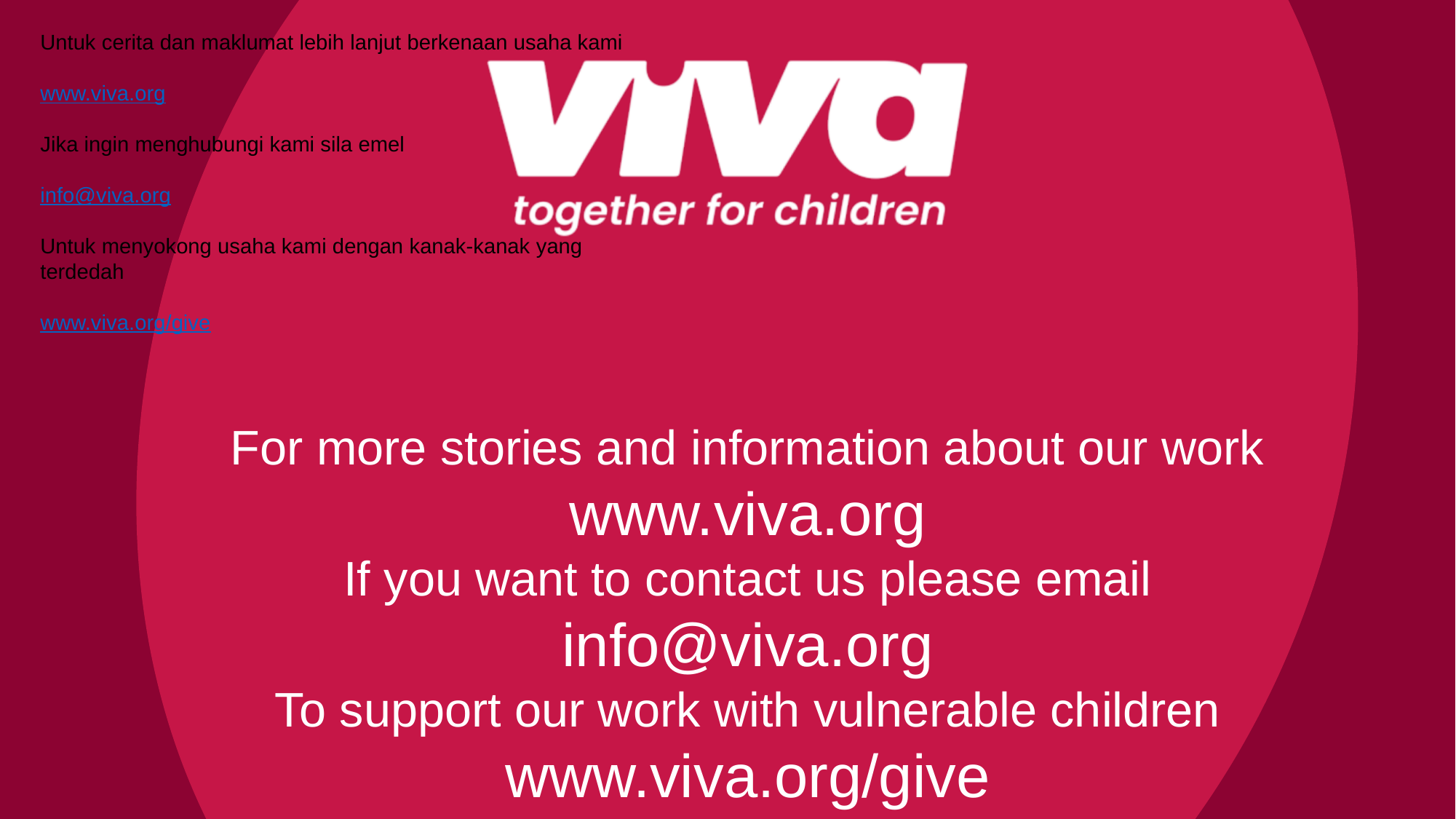

Untuk cerita dan maklumat lebih lanjut berkenaan usaha kami

www.viva.org

Jika ingin menghubungi kami sila emel

info@viva.org

Untuk menyokong usaha kami dengan kanak-kanak yang terdedah

www.viva.org/give